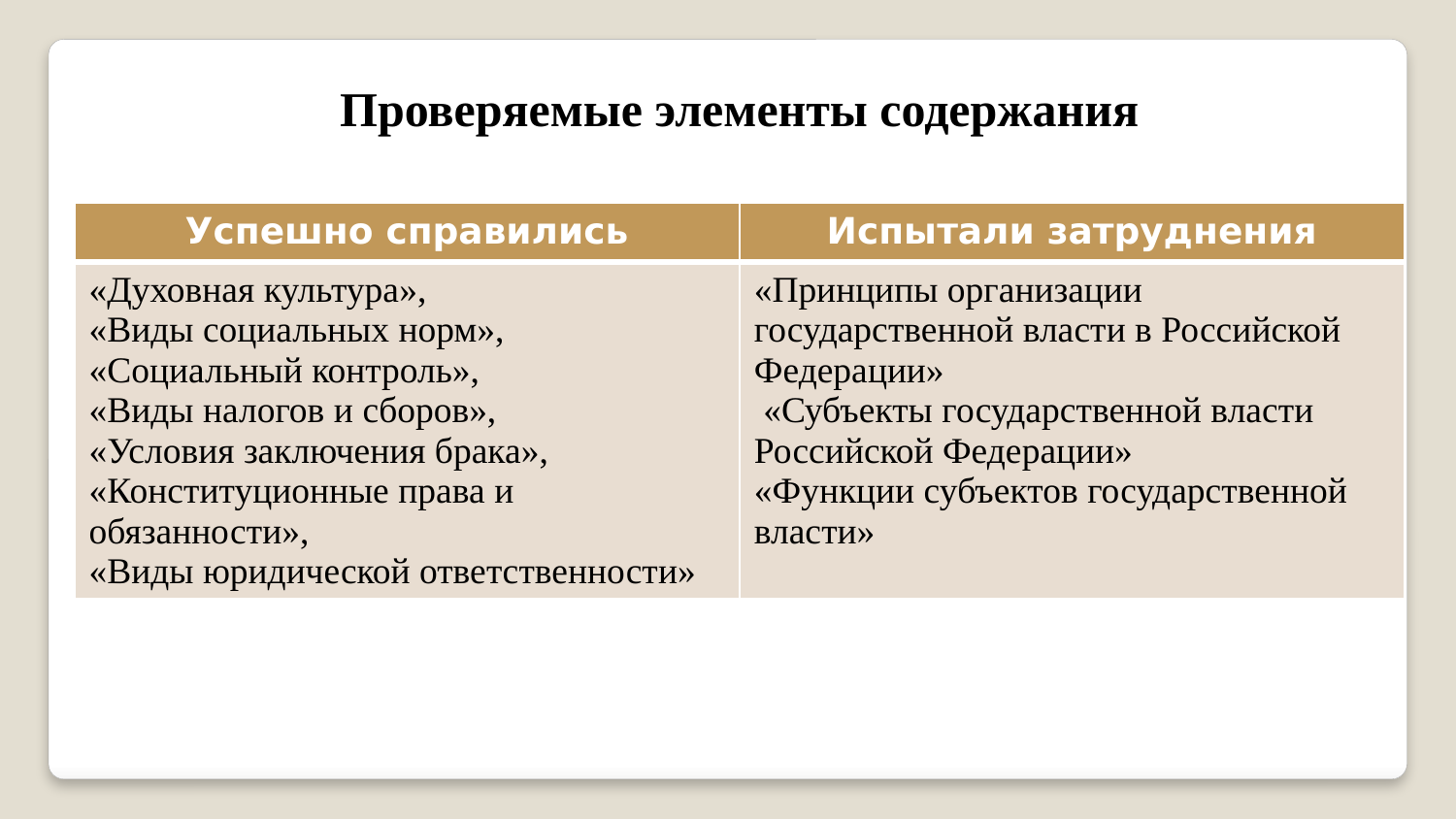

Проверяемые элементы содержания
| Успешно справились | Испытали затруднения |
| --- | --- |
| «Духовная культура», «Виды социальных норм», «Социальный контроль», «Виды налогов и сборов», «Условия заключения брака», «Конституционные права и обязанности», «Виды юридической ответственности» | «Принципы организации государственной власти в Российской Федерации» «Субъекты государственной власти Российской Федерации» «Функции субъектов государственной власти» |